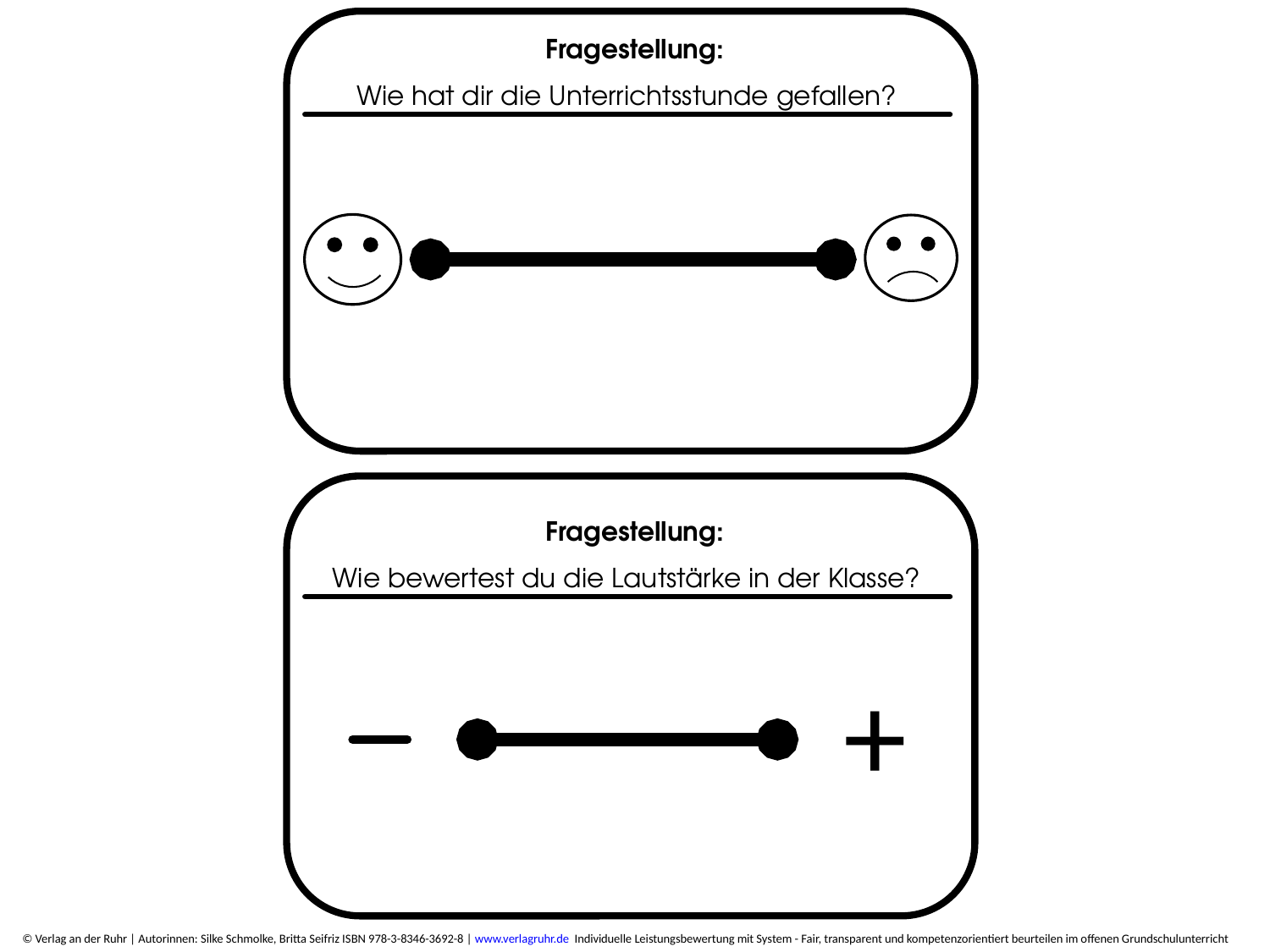

Fragestellung:
Wie hat dir die Unterrichtsstunde gefallen?

Fragestellung:
Wie bewertest du die Lautstärke in der Klasse?
+